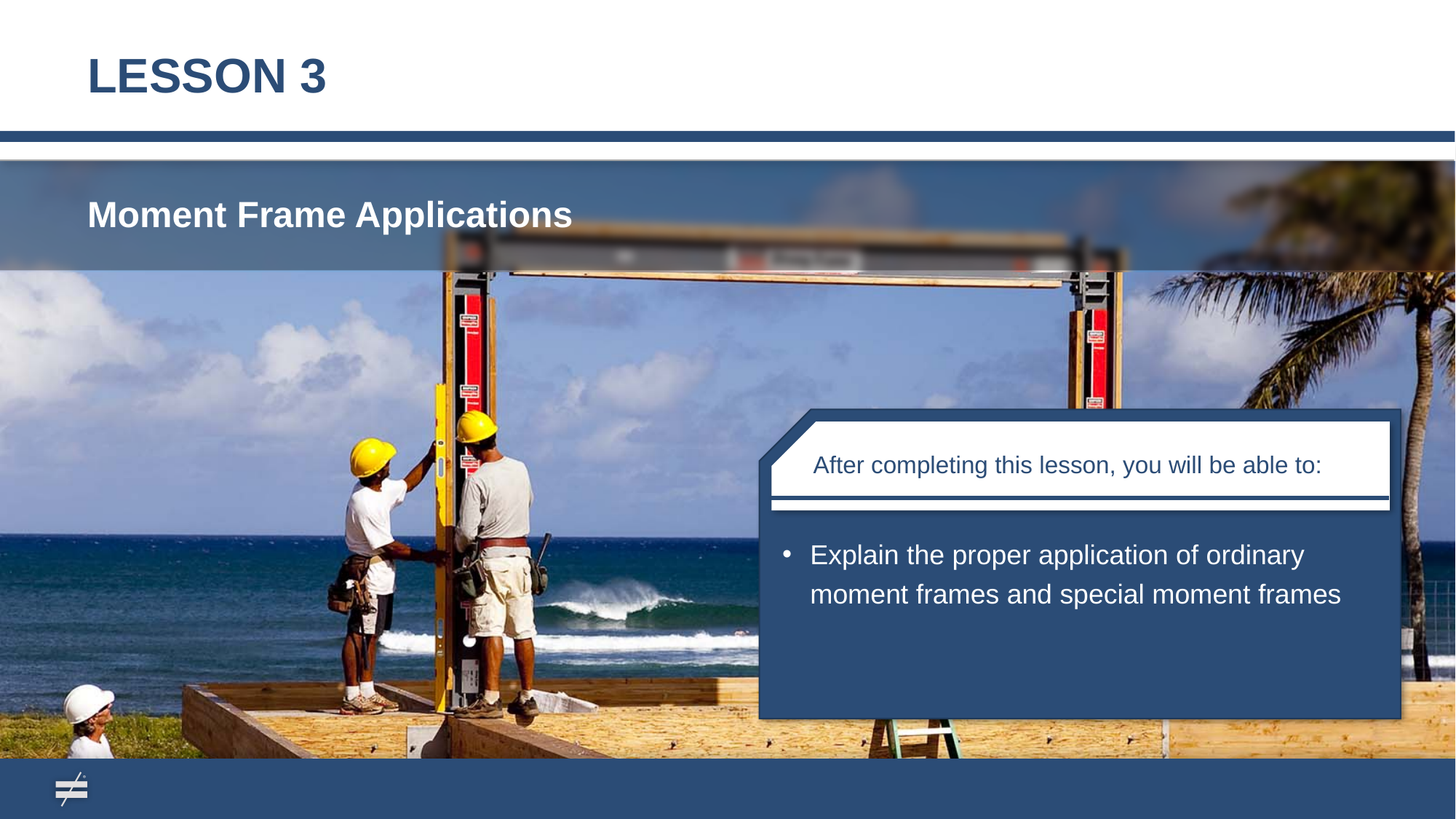

# LESSON 3
Moment Frame Applications

After completing this lesson, you will be able to:
Explain the proper application of ordinary moment frames and special moment frames